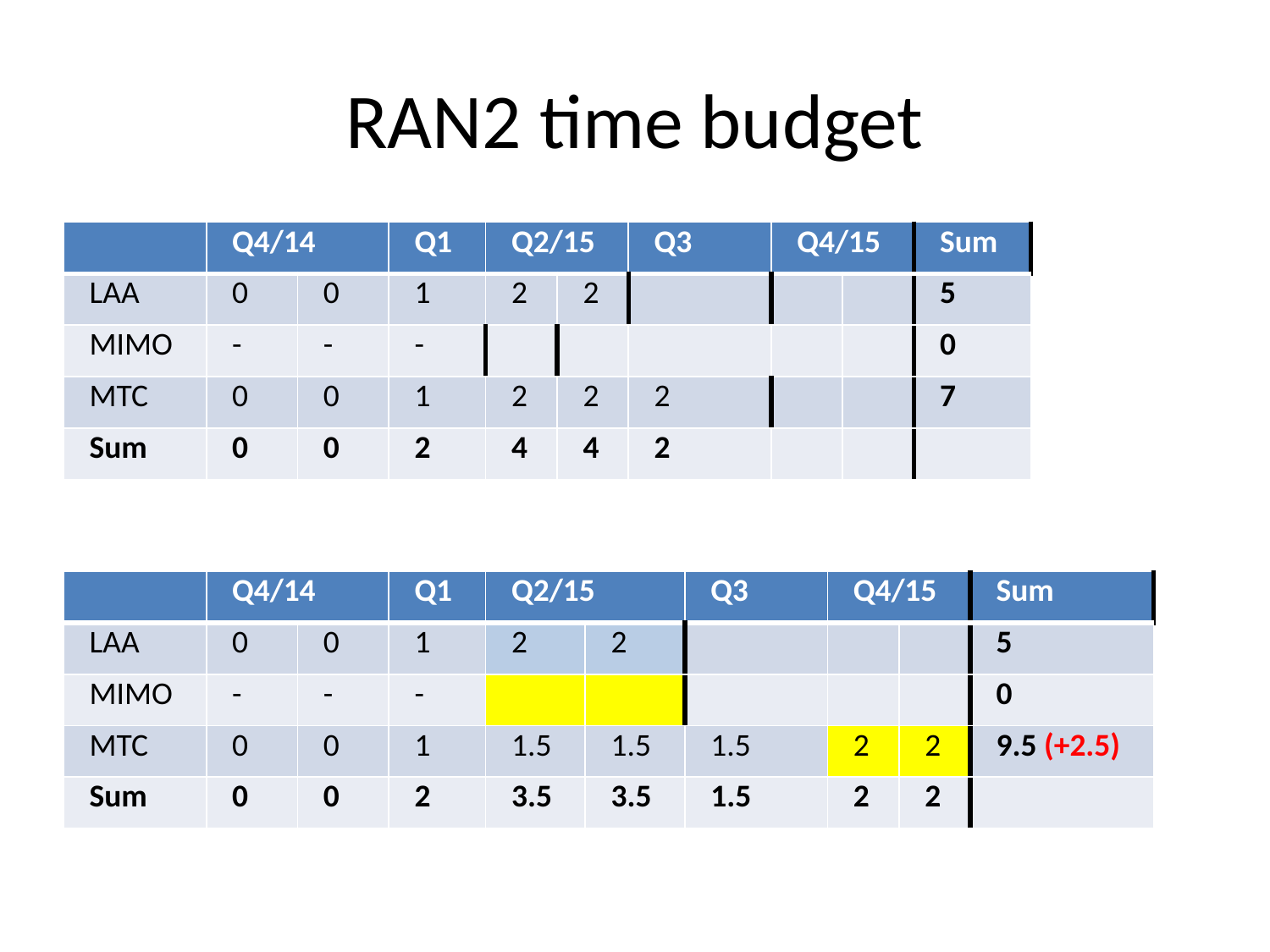

# RAN2 time budget
|  | Q4/14 |  | Q1 | Q2/15 |  | Q3 | Q4/15 |  | Sum |
| --- | --- | --- | --- | --- | --- | --- | --- | --- | --- |
| LAA | 0 | 0 | 1 | 2 | 2 |  |  |  | 5 |
| MIMO | - | - | - |  |  |  |  |  | 0 |
| MTC | 0 | 0 | 1 | 2 | 2 | 2 |  |  | 7 |
| Sum | 0 | 0 | 2 | 4 | 4 | 2 |  |  |  |
|  | Q4/14 |  | Q1 | Q2/15 |  | Q3 | Q4/15 |  | Sum |
| --- | --- | --- | --- | --- | --- | --- | --- | --- | --- |
| LAA | 0 | 0 | 1 | 2 | 2 |  |  |  | 5 |
| MIMO | - | - | - |  |  |  |  |  | 0 |
| MTC | 0 | 0 | 1 | 1.5 | 1.5 | 1.5 | 2 | 2 | 9.5 (+2.5) |
| Sum | 0 | 0 | 2 | 3.5 | 3.5 | 1.5 | 2 | 2 |  |